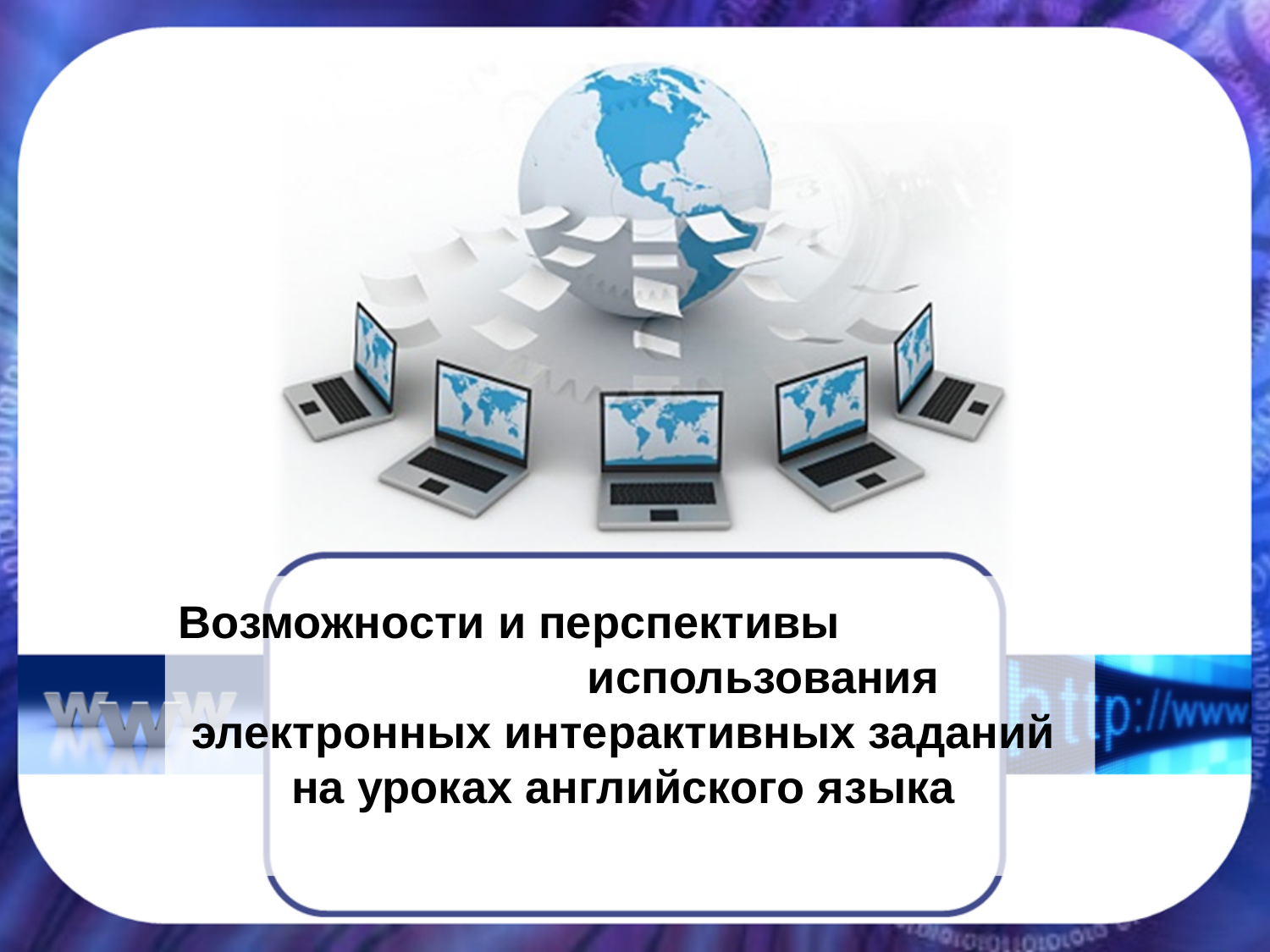

# Возможности и перспективы                                         использования электронных интерактивных заданий на уроках английского языка